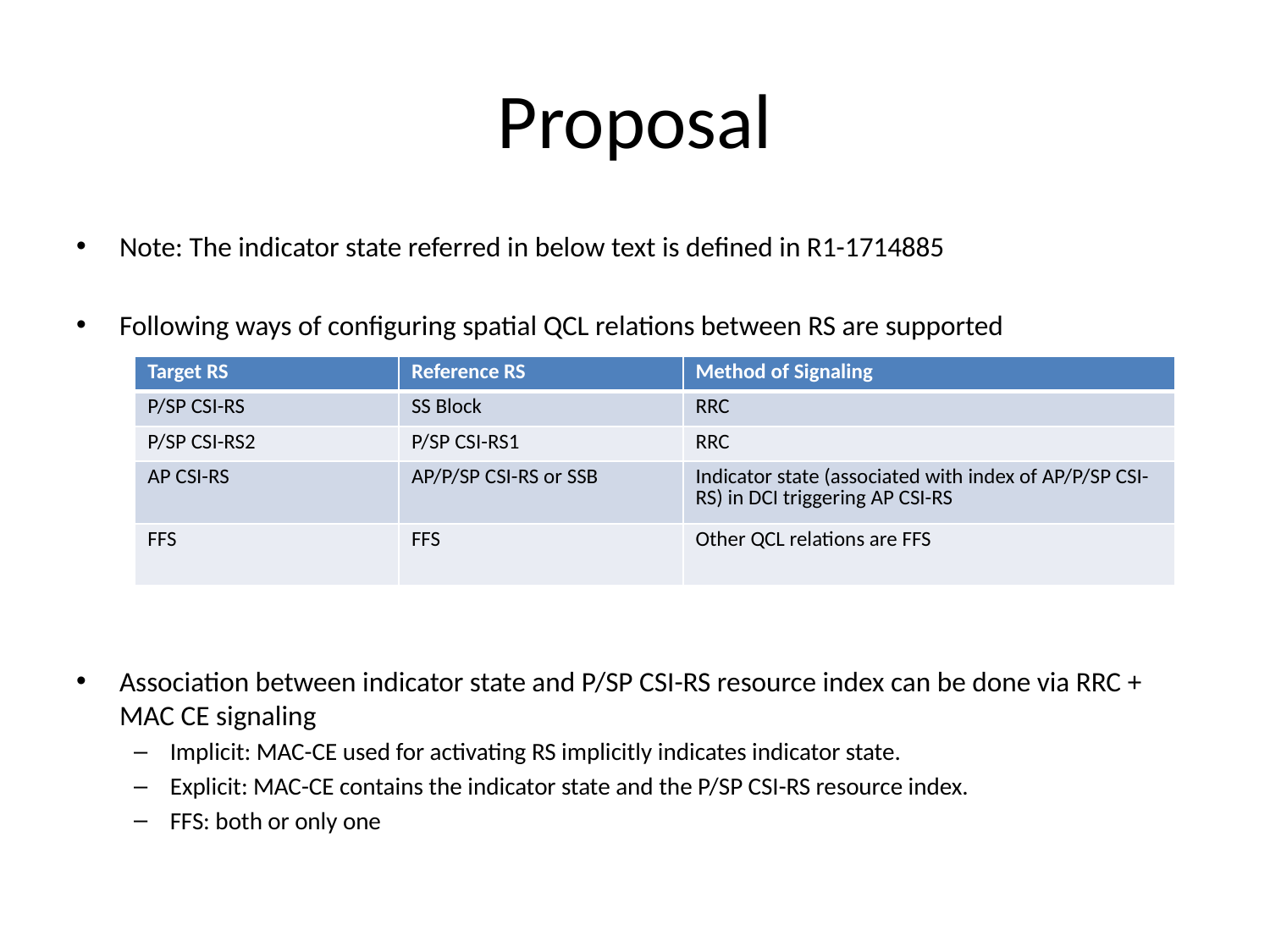

# Proposal
Note: The indicator state referred in below text is defined in R1-1714885

Following ways of configuring spatial QCL relations between RS are supported

Association between indicator state and P/SP CSI-RS resource index can be done via RRC + MAC CE signaling
Implicit: MAC-CE used for activating RS implicitly indicates indicator state.
Explicit: MAC-CE contains the indicator state and the P/SP CSI-RS resource index.
FFS: both or only one

| Target RS | Reference RS | Method of Signaling |
| --- | --- | --- |
| P/SP CSI-RS | SS Block | RRC |
| P/SP CSI-RS2 | P/SP CSI-RS1 | RRC |
| AP CSI-RS | AP/P/SP CSI-RS or SSB | Indicator state (associated with index of AP/P/SP CSI-RS) in DCI triggering AP CSI-RS |
| FFS | FFS | Other QCL relations are FFS |